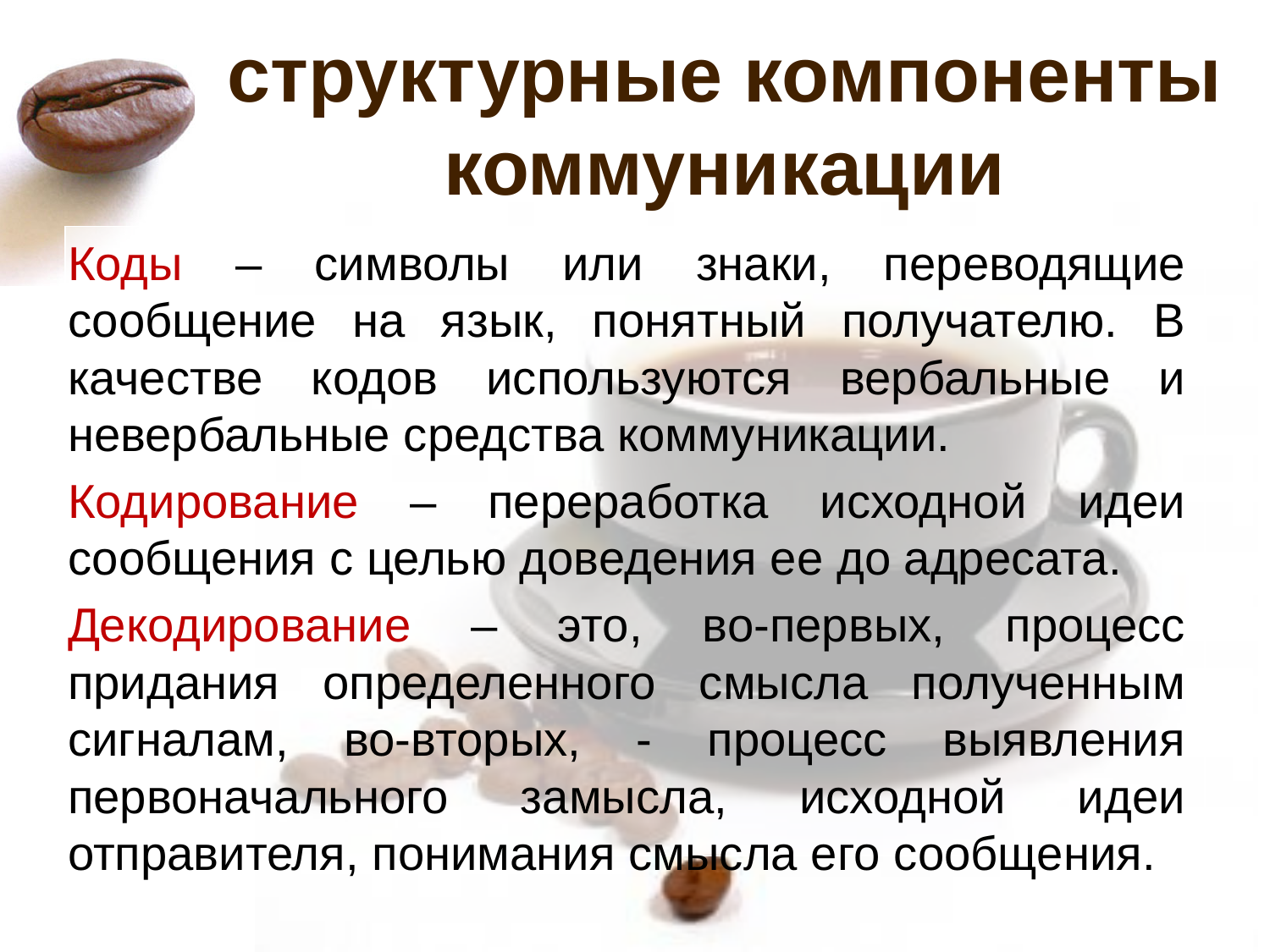

# структурные компоненты коммуникации
Коды – символы или знаки, переводящие сообщение на язык, понятный получателю. В качестве кодов используются вербальные и невербальные средства коммуникации.
Кодирование – переработка исходной идеи сообщения с целью доведения ее до адресата.
Декодирование – это, во-первых, процесс придания определенного смысла полученным сигналам, во-вторых, - процесс выявления первоначального замысла, исходной идеи отправителя, понимания смысла его сообщения.